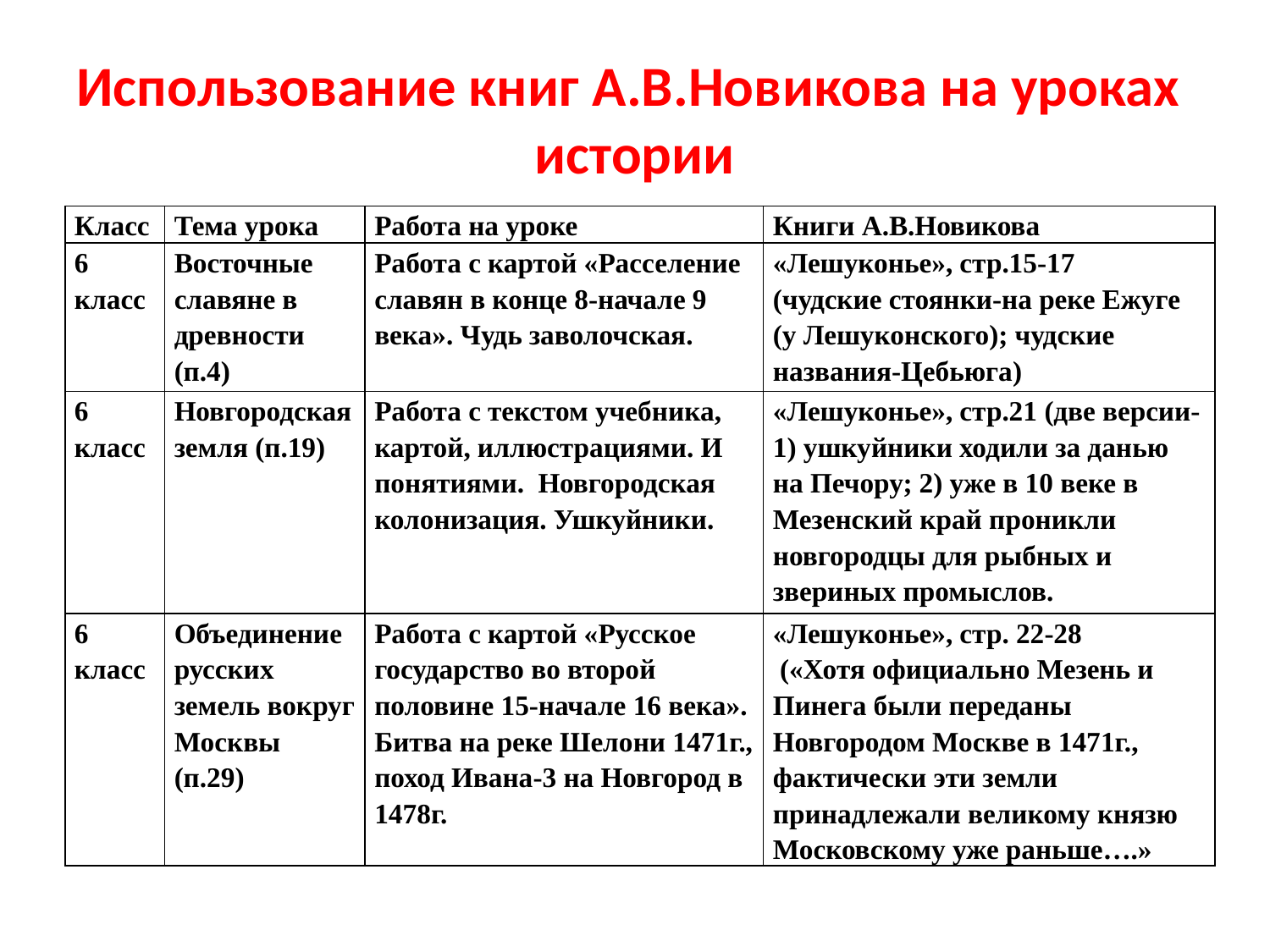

# Использование книг А.В.Новикова на уроках  истории
| Класс | Тема урока | Работа на уроке | Книги А.В.Новикова |
| --- | --- | --- | --- |
| 6 класс | Восточные славяне в древности (п.4) | Работа с картой «Расселение славян в конце 8-начале 9 века». Чудь заволочская. | «Лешуконье», стр.15-17 (чудские стоянки-на реке Ежуге (у Лешуконского); чудские названия-Цебьюга) |
| 6 класс | Новгородская земля (п.19) | Работа с текстом учебника, картой, иллюстрациями. И понятиями. Новгородская колонизация. Ушкуйники. | «Лешуконье», стр.21 (две версии- 1) ушкуйники ходили за данью на Печору; 2) уже в 10 веке в Мезенский край проникли новгородцы для рыбных и звериных промыслов. |
| 6 класс | Объединение русских земель вокруг Москвы (п.29) | Работа с картой «Русское государство во второй половине 15-начале 16 века». Битва на реке Шелони 1471г., поход Ивана-3 на Новгород в 1478г. | «Лешуконье», стр. 22-28 («Хотя официально Мезень и Пинега были переданы Новгородом Москве в 1471г., фактически эти земли принадлежали великому князю Московскому уже раньше….» |